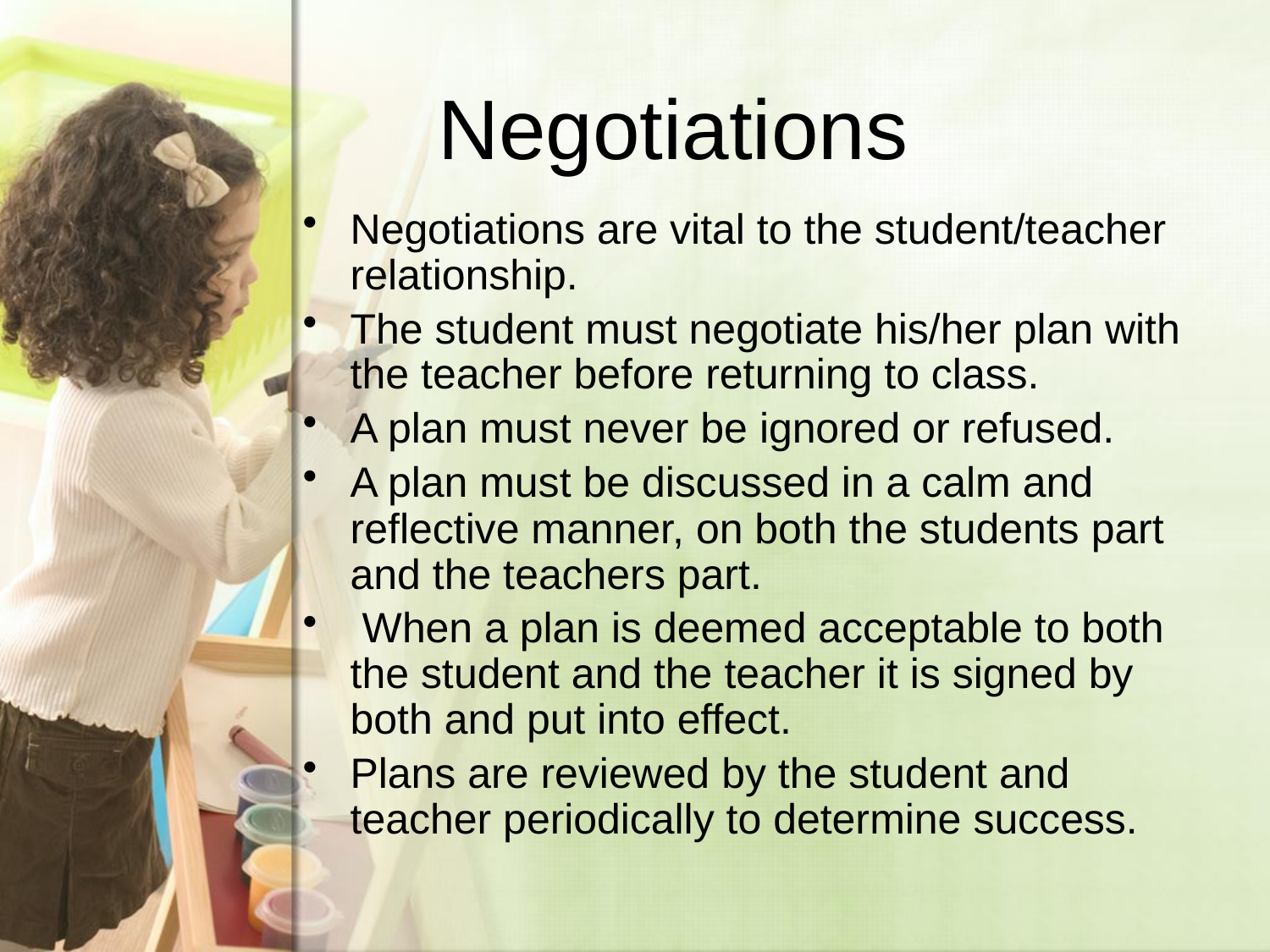

# Negotiations
Negotiations are vital to the student/teacher relationship.
The student must negotiate his/her plan with the teacher before returning to class.
A plan must never be ignored or refused.
A plan must be discussed in a calm and reflective manner, on both the students part and the teachers part.
 When a plan is deemed acceptable to both the student and the teacher it is signed by both and put into effect.
Plans are reviewed by the student and teacher periodically to determine success.